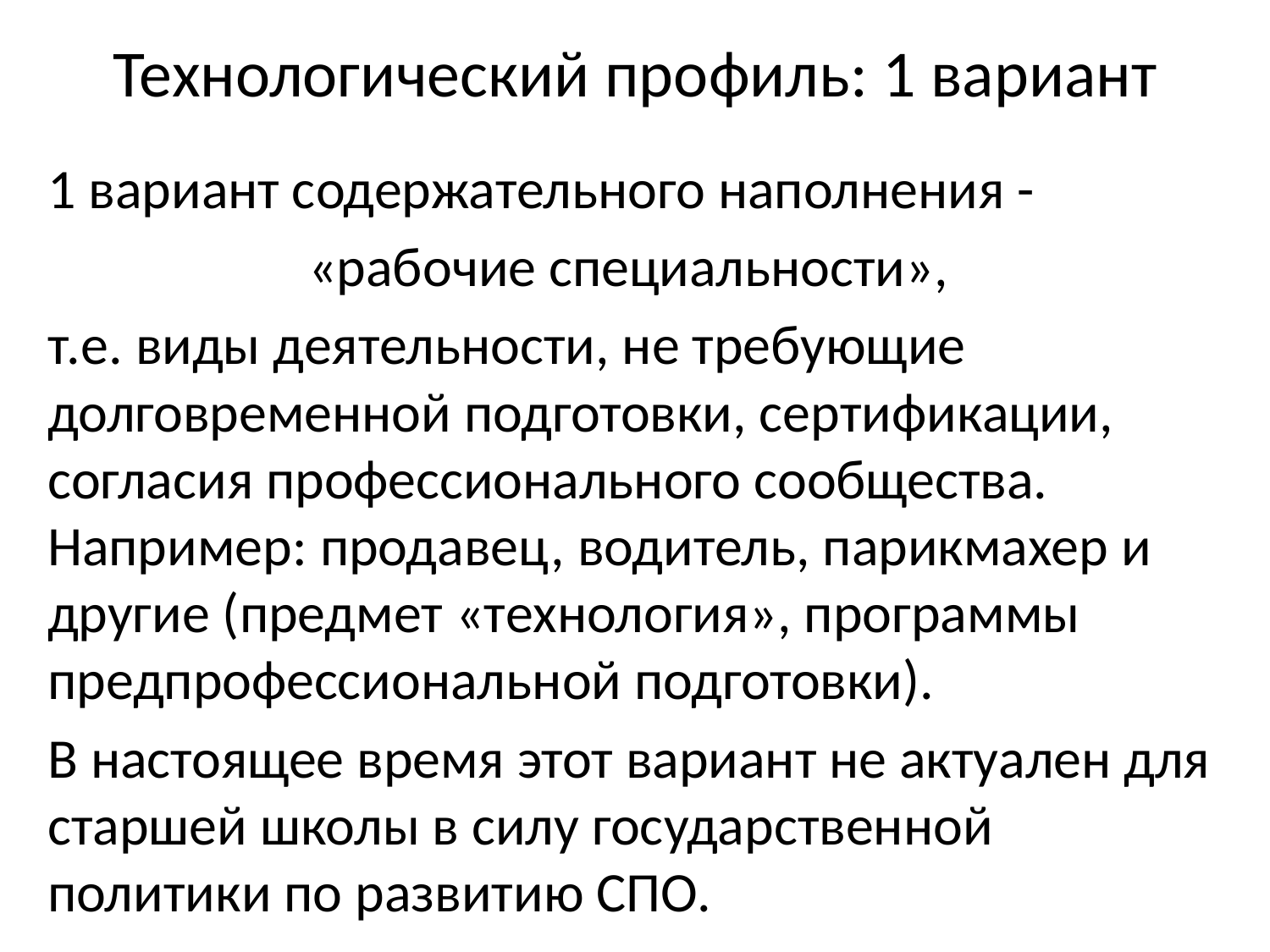

# Технологический профиль: 1 вариант
1 вариант содержательного наполнения -
«рабочие специальности»,
т.е. виды деятельности, не требующие долговременной подготовки, сертификации, согласия профессионального сообщества. Например: продавец, водитель, парикмахер и другие (предмет «технология», программы предпрофессиональной подготовки).
В настоящее время этот вариант не актуален для старшей школы в силу государственной политики по развитию СПО.